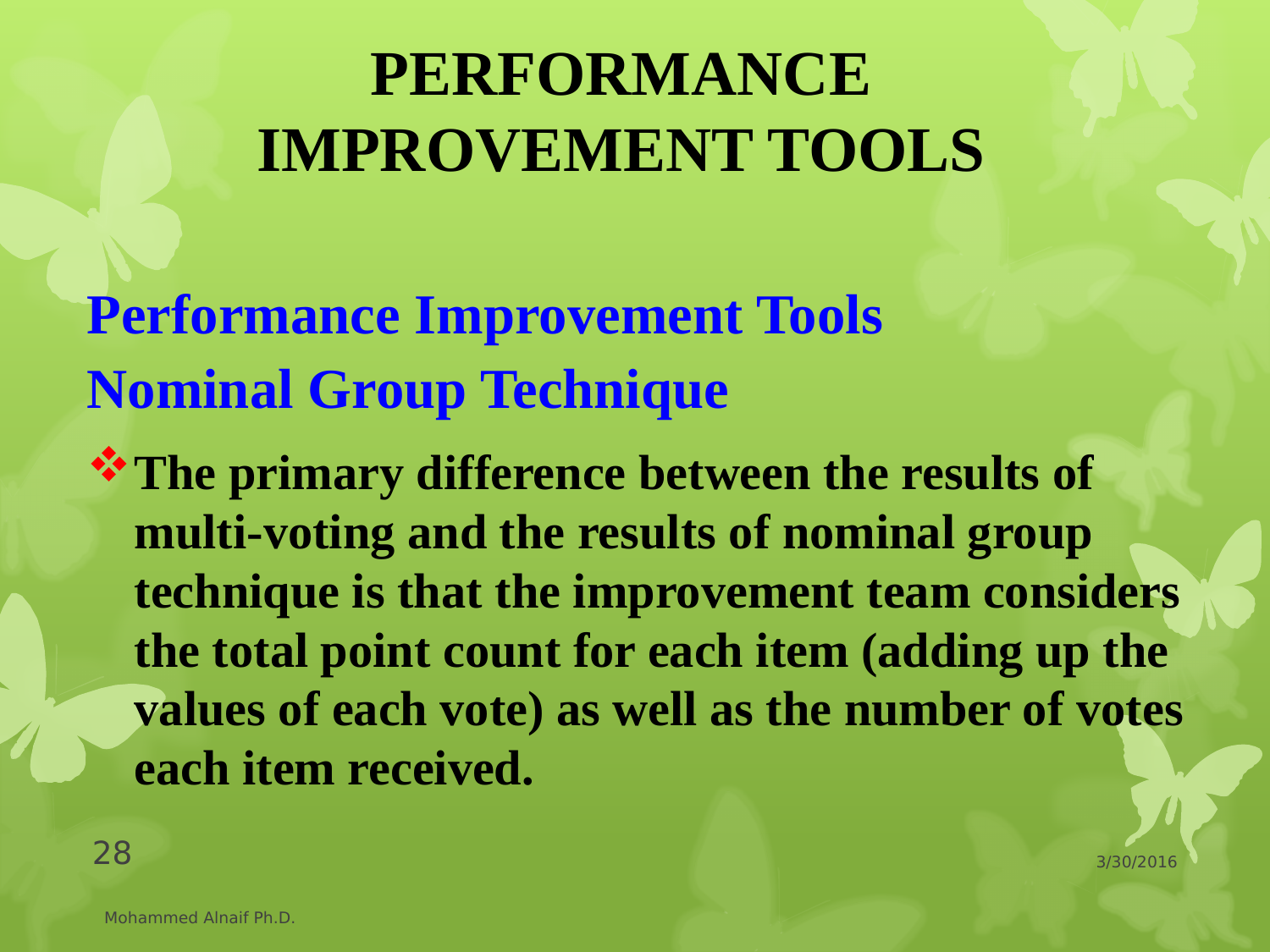

# PERFORMANCE IMPROVEMENT TOOLS
Performance Improvement Tools
Nominal Group Technique
The primary difference between the results of multi-voting and the results of nominal group technique is that the improvement team considers the total point count for each item (adding up the values of each vote) as well as the number of votes each item received.

28
3/30/2016
Mohammed Alnaif Ph.D.